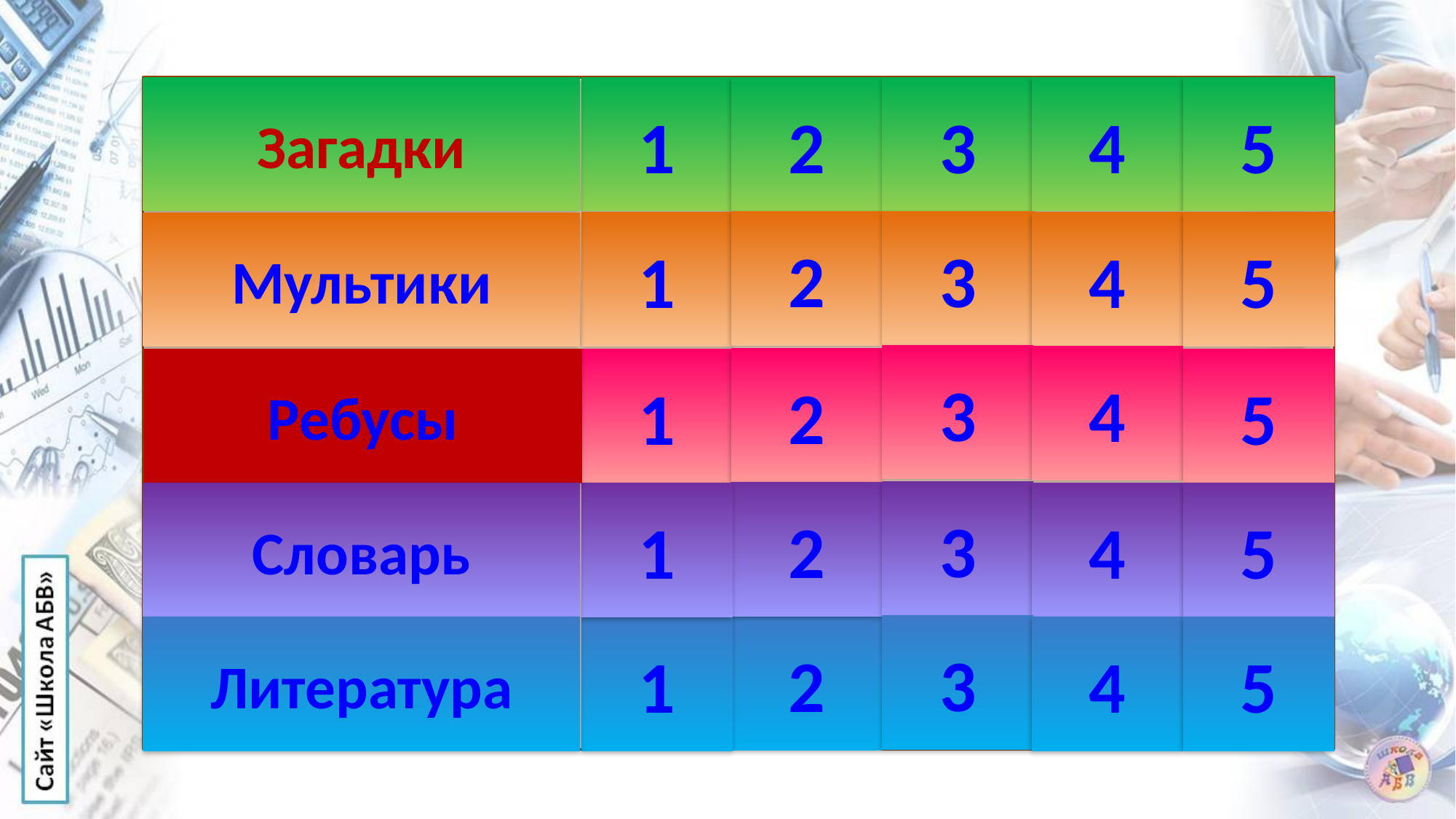

Загадки
1
2
3
4
5
3
2
1
4
5
Мультики
3
4
2
Ребусы
1
5
3
2
Словарь
1
4
5
3
2
Литература
1
4
5